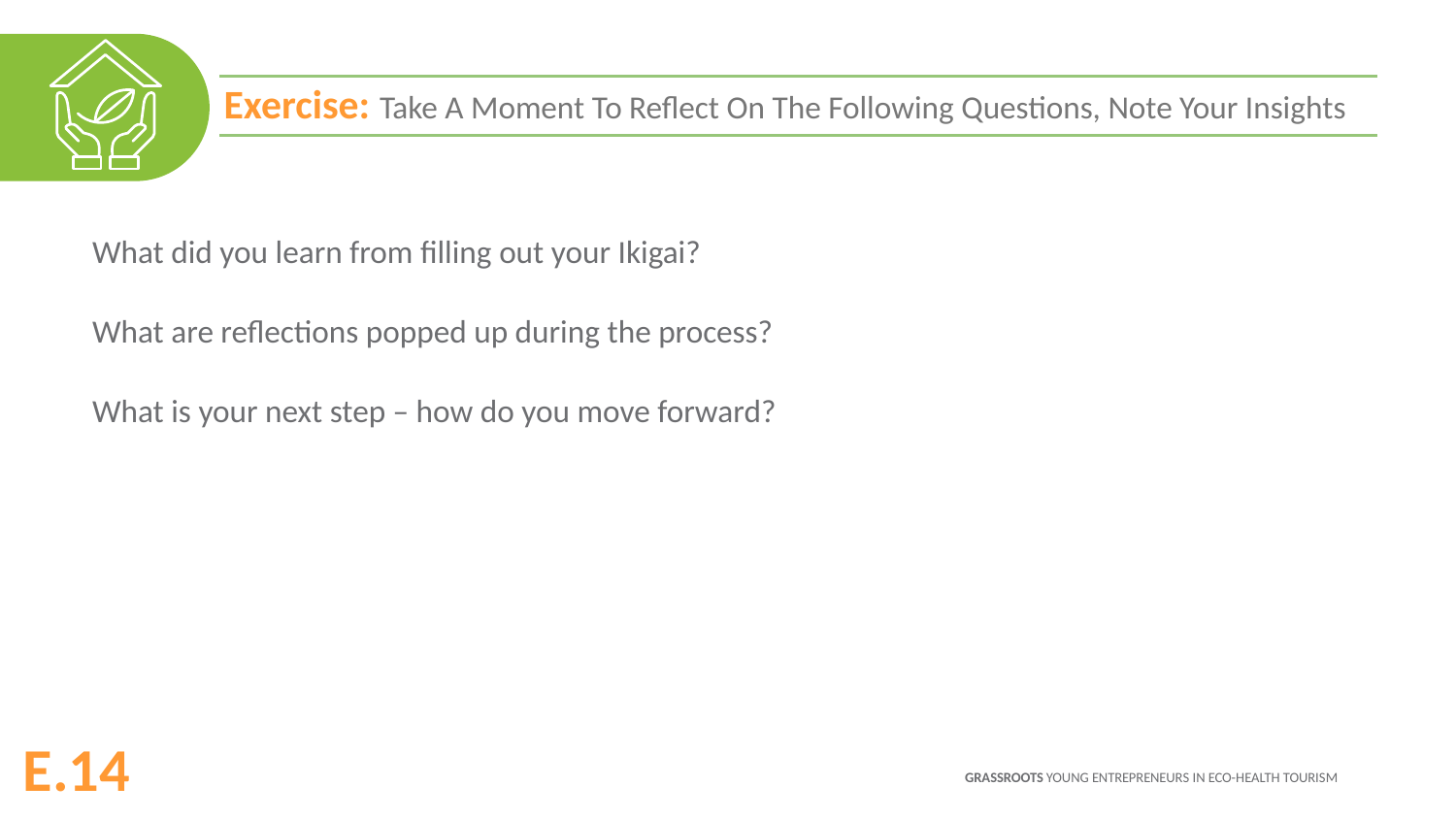

Exercise: Take A Moment To Reflect On The Following Questions, Note Your Insights

What did you learn from filling out your Ikigai?

What are reflections popped up during the process?

What is your next step – how do you move forward?

E.14